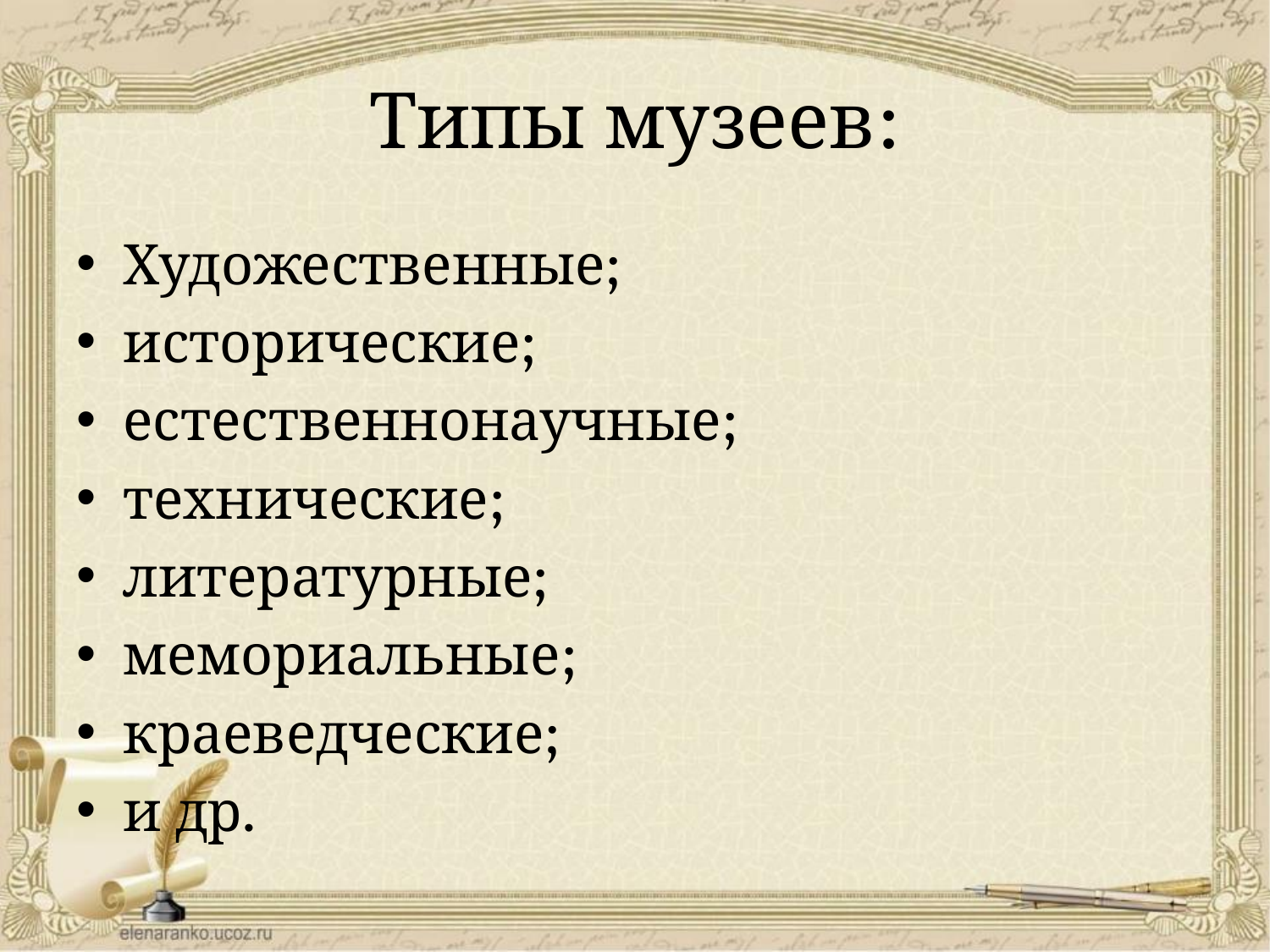

# Типы музеев:
Художественные;
исторические;
естественнонаучные;
технические;
литературные;
мемориальные;
краеведческие;
и др.